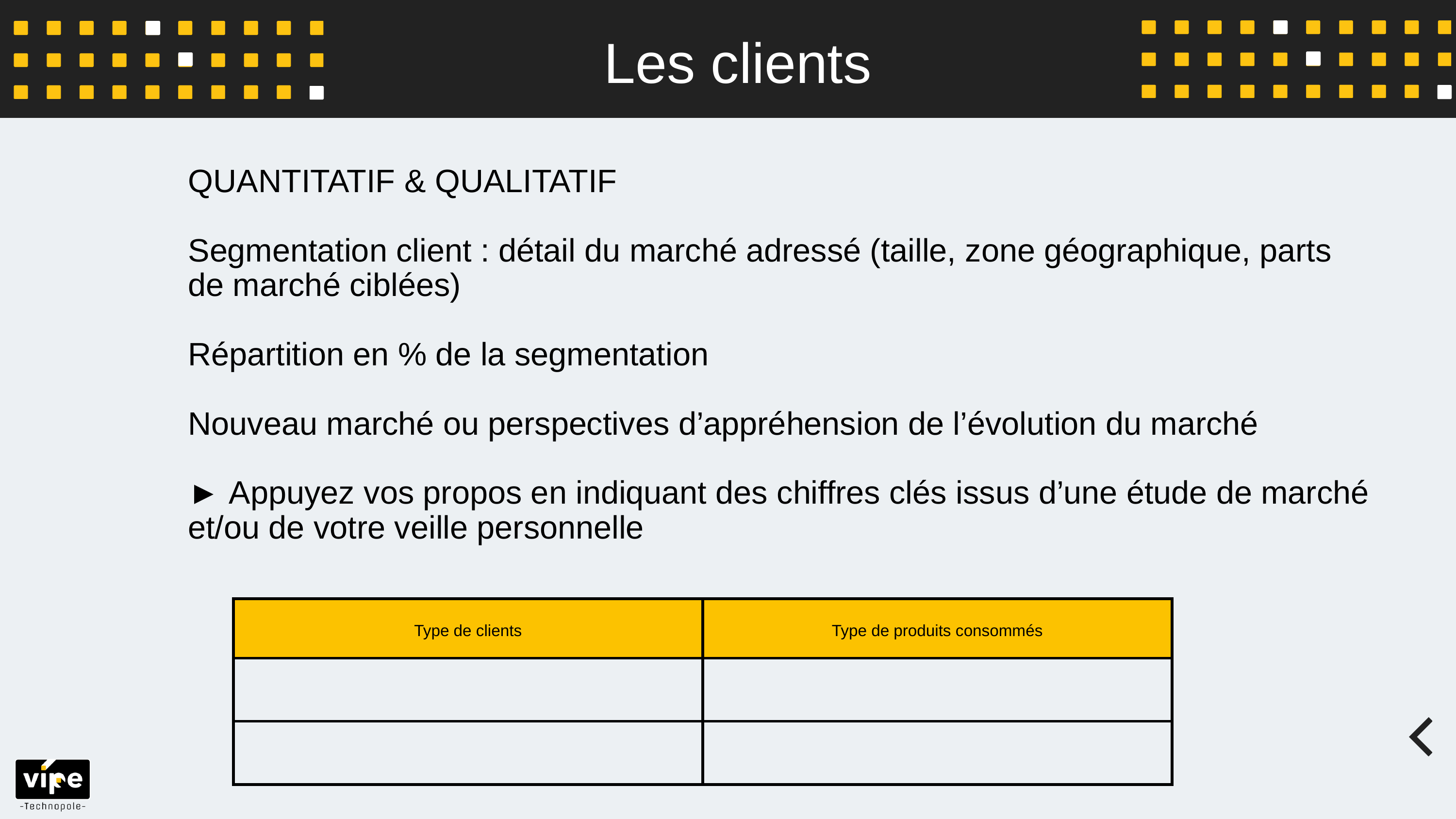

Les clients

QUANTITATIF & QUALITATIF​
​
Segmentation client : détail du marché adressé (taille, zone géographique, parts de marché ciblées)​
​
Répartition en % de la segmentation ​
​
Nouveau marché ou perspectives d’appréhension de l’évolution du marché ​
​
► Appuyez vos propos en indiquant des chiffres clés issus d’une étude de marché et/ou de votre veille personnelle​

| Type de clients | Type de produits consommés |
| --- | --- |
|  |  |
|  |  |